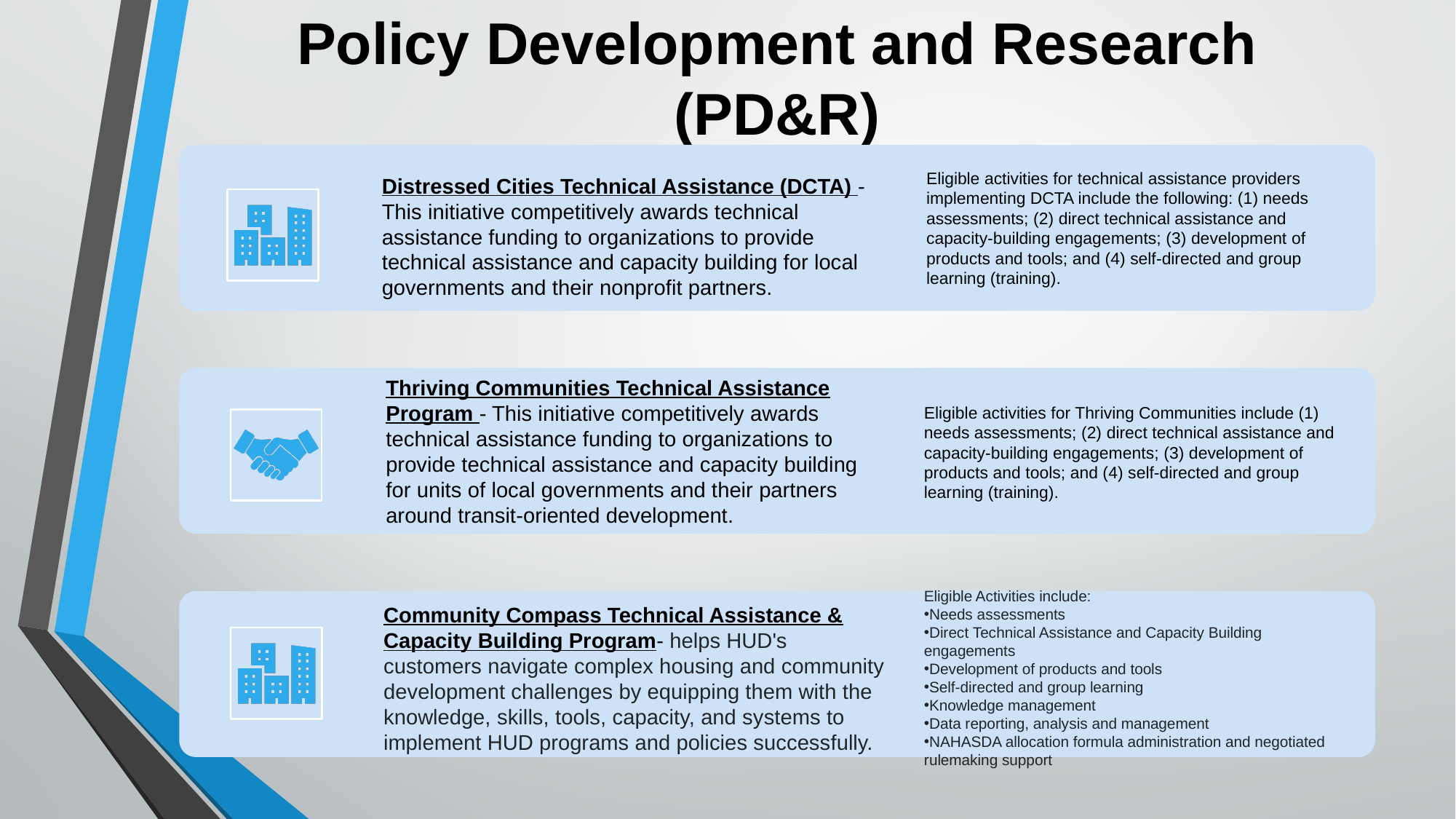

# Policy Development and Research (PD&R)
Distressed Cities Technical Assistance (DCTA) - This initiative competitively awards technical assistance funding to organizations to provide technical assistance and capacity building for local governments and their nonprofit partners.
Eligible activities for technical assistance providers implementing DCTA include the following: (1) needs assessments; (2) direct technical assistance and capacity-building engagements; (3) development of products and tools; and (4) self-directed and group learning (training).
Thriving Communities Technical Assistance Program - This initiative competitively awards technical assistance funding to organizations to provide technical assistance and capacity building for units of local governments and their partners around transit-oriented development.
Eligible activities for Thriving Communities include (1) needs assessments; (2) direct technical assistance and capacity-building engagements; (3) development of products and tools; and (4) self-directed and group learning (training).

Eligible Activities include:
Needs assessments
Direct Technical Assistance and Capacity Building engagements
Development of products and tools
Self-directed and group learning
Knowledge management
Data reporting, analysis and management
NAHASDA allocation formula administration and negotiated rulemaking support

Community Compass Technical Assistance & Capacity Building Program- helps HUD's customers navigate complex housing and community development challenges by equipping them with the knowledge, skills, tools, capacity, and systems to implement HUD programs and policies successfully.